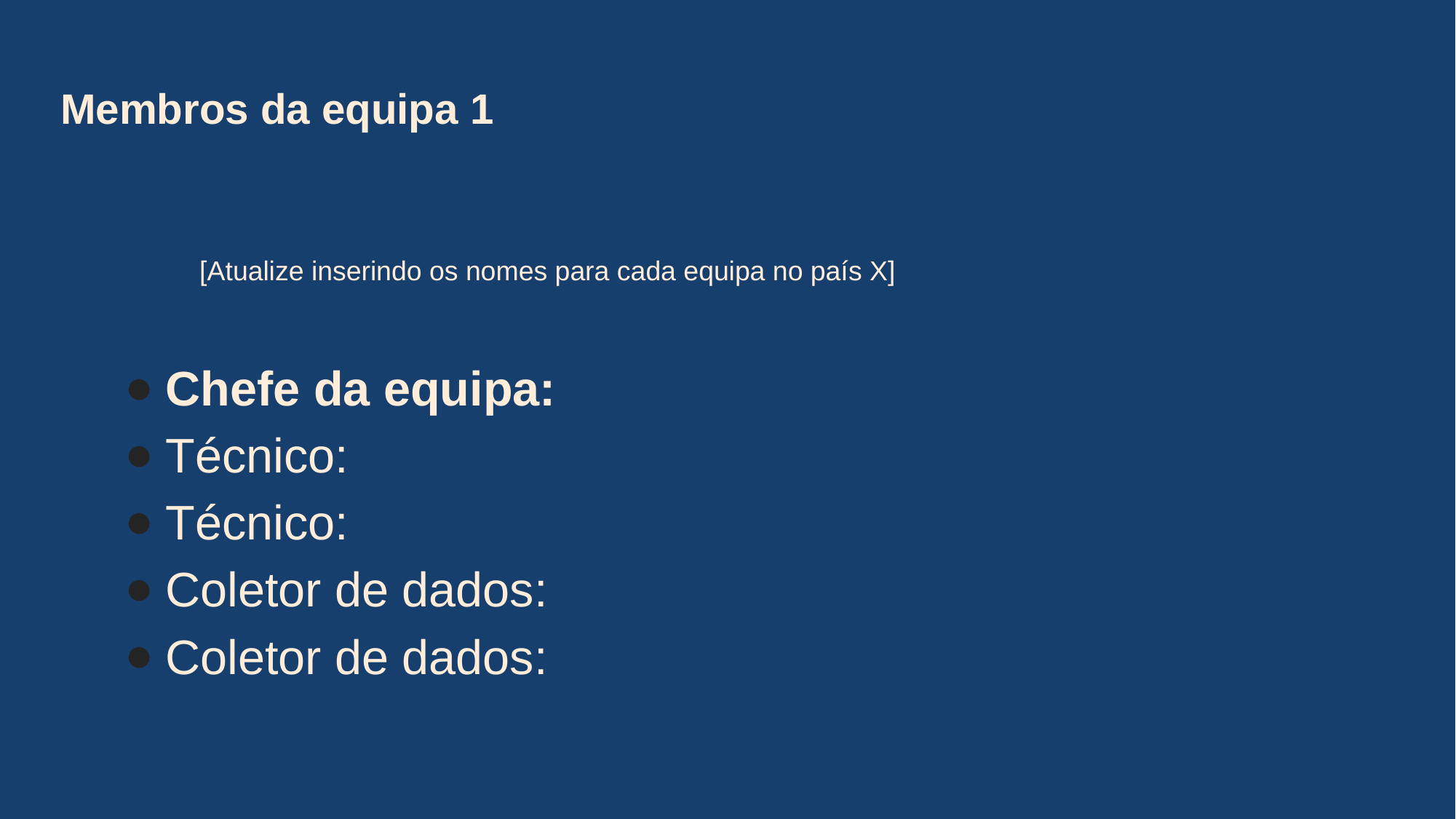

# Membros da equipa 1
[Atualize inserindo os nomes para cada equipa no país X]
Chefe da equipa:
Técnico:
Técnico:
Coletor de dados:
Coletor de dados: